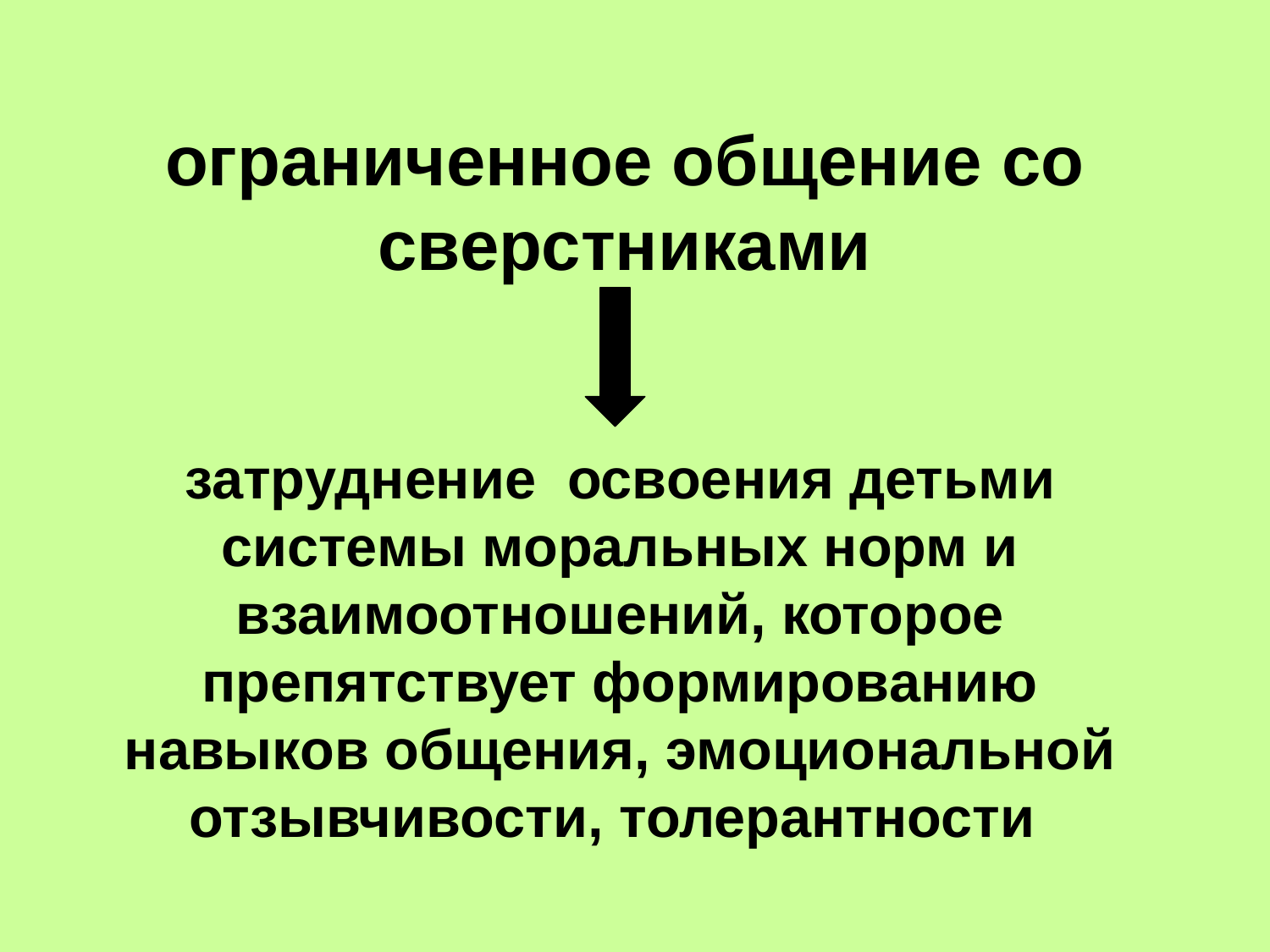

ограниченное общение со сверстниками

затруднение  освоения детьми системы моральных норм и взаимоотношений, которое препятствует формированию навыков общения, эмоциональной отзывчивости, толерантности